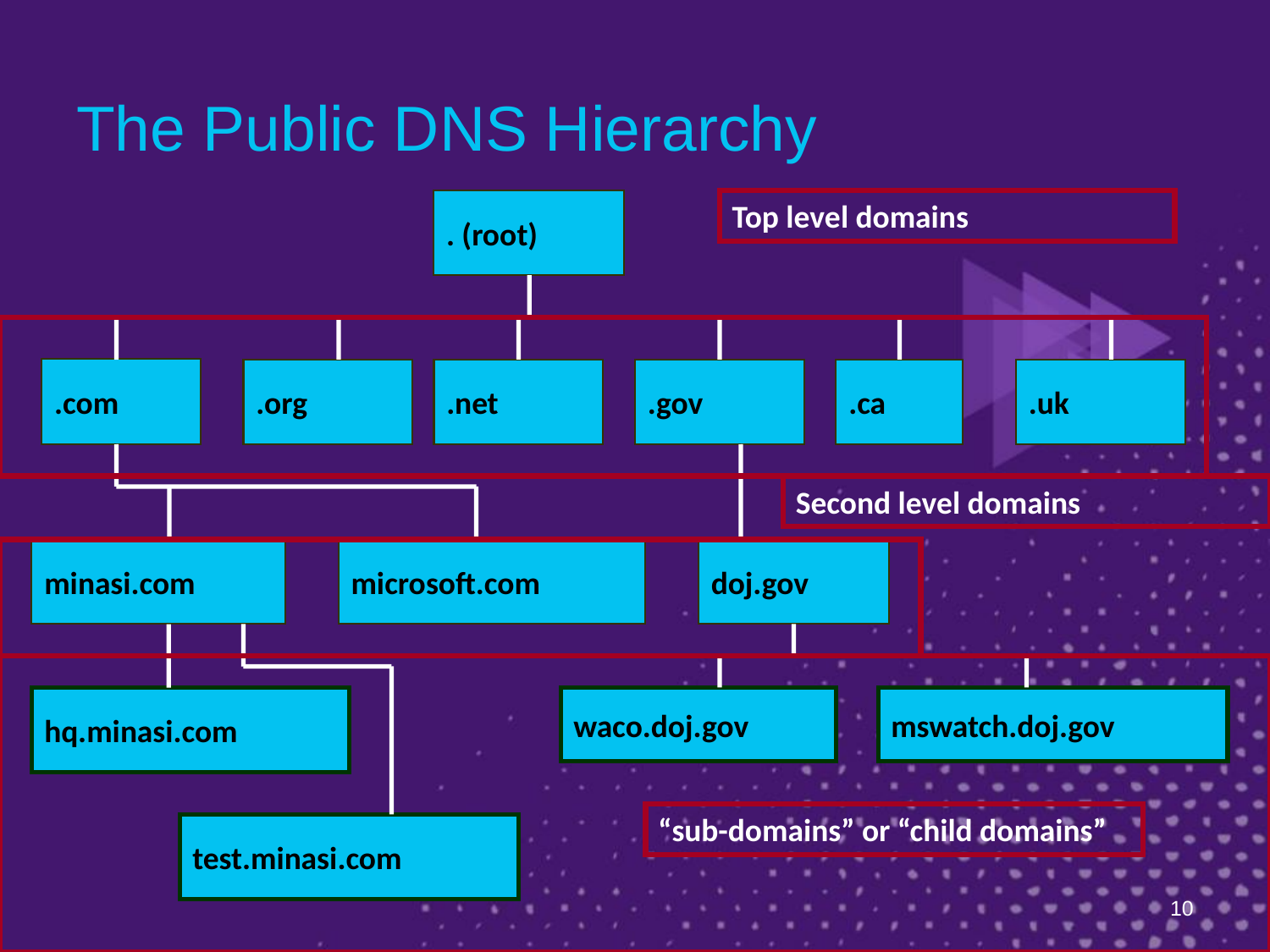

# The Public DNS Hierarchy
Top level domains

. (root)

.com
.org
.net
.gov
.ca
.uk

minasi.com
microsoft.com
doj.gov

hq.minasi.com
waco.doj.gov
mswatch.doj.gov
test.minasi.com
Second level domains

“sub-domains” or “child domains”
10